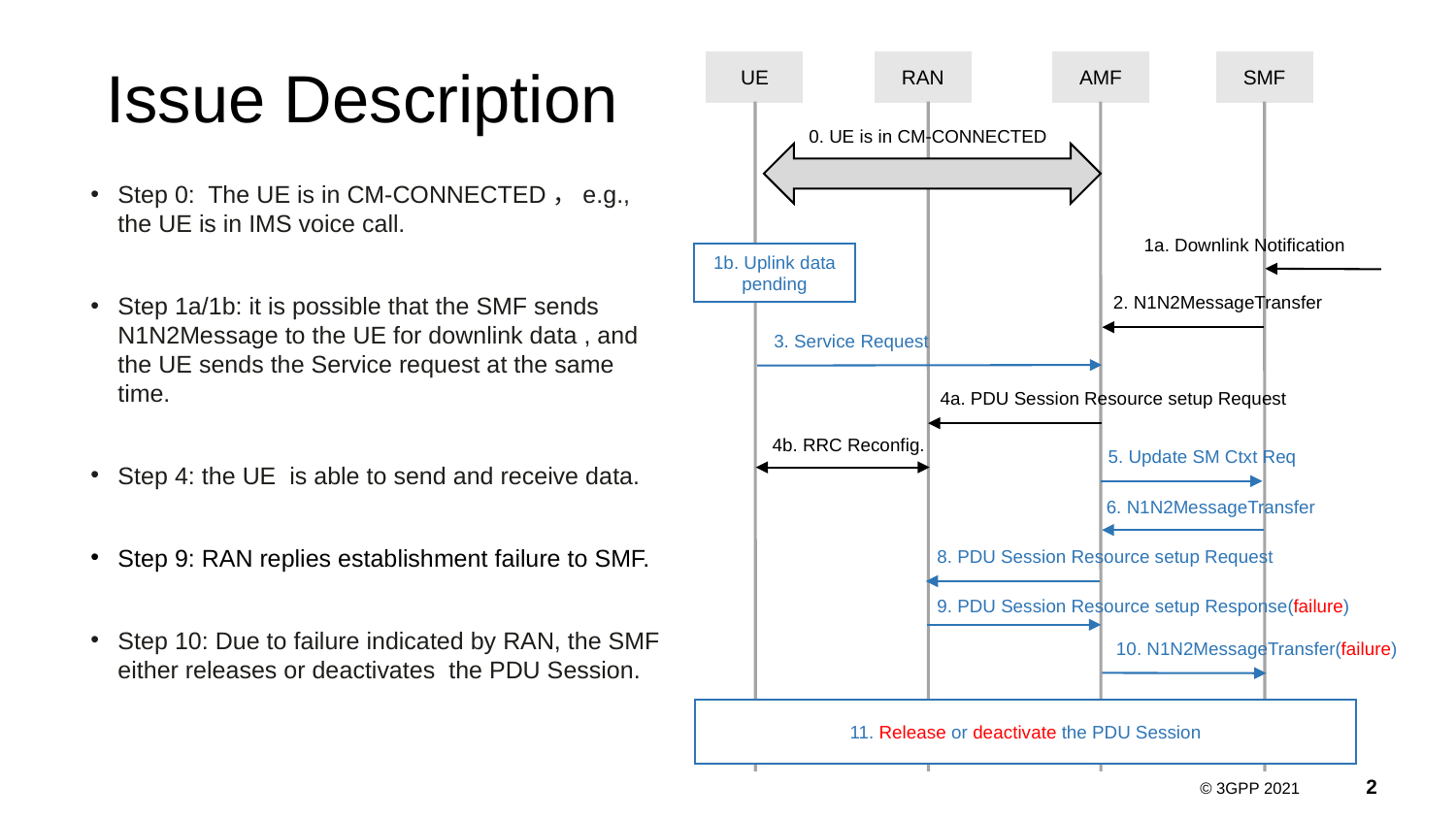

# Issue Description
UE
RAN
AMF
SMF
0. UE is in CM-CONNECTED

Step 0:  The UE is in CM-CONNECTED，e.g., the UE is in IMS voice call.

Step 1a/1b: it is possible that the SMF sends N1N2Message to the UE for downlink data , and the UE sends the Service request at the same time.

Step 4: the UE  is able to send and receive data.

Step 9: RAN replies establishment failure to SMF.

Step 10: Due to failure indicated by RAN, the SMF either releases or deactivates  the PDU Session.

1a. Downlink Notification
1b. Uplink data pending
2. N1N2MessageTransfer
3. Service Request
4a. PDU Session Resource setup Request
4b. RRC Reconfig.
5. Update SM Ctxt Req
6. N1N2MessageTransfer
8. PDU Session Resource setup Request
9. PDU Session Resource setup Response(failure)
10. N1N2MessageTransfer(failure)
11. Release or deactivate the PDU Session